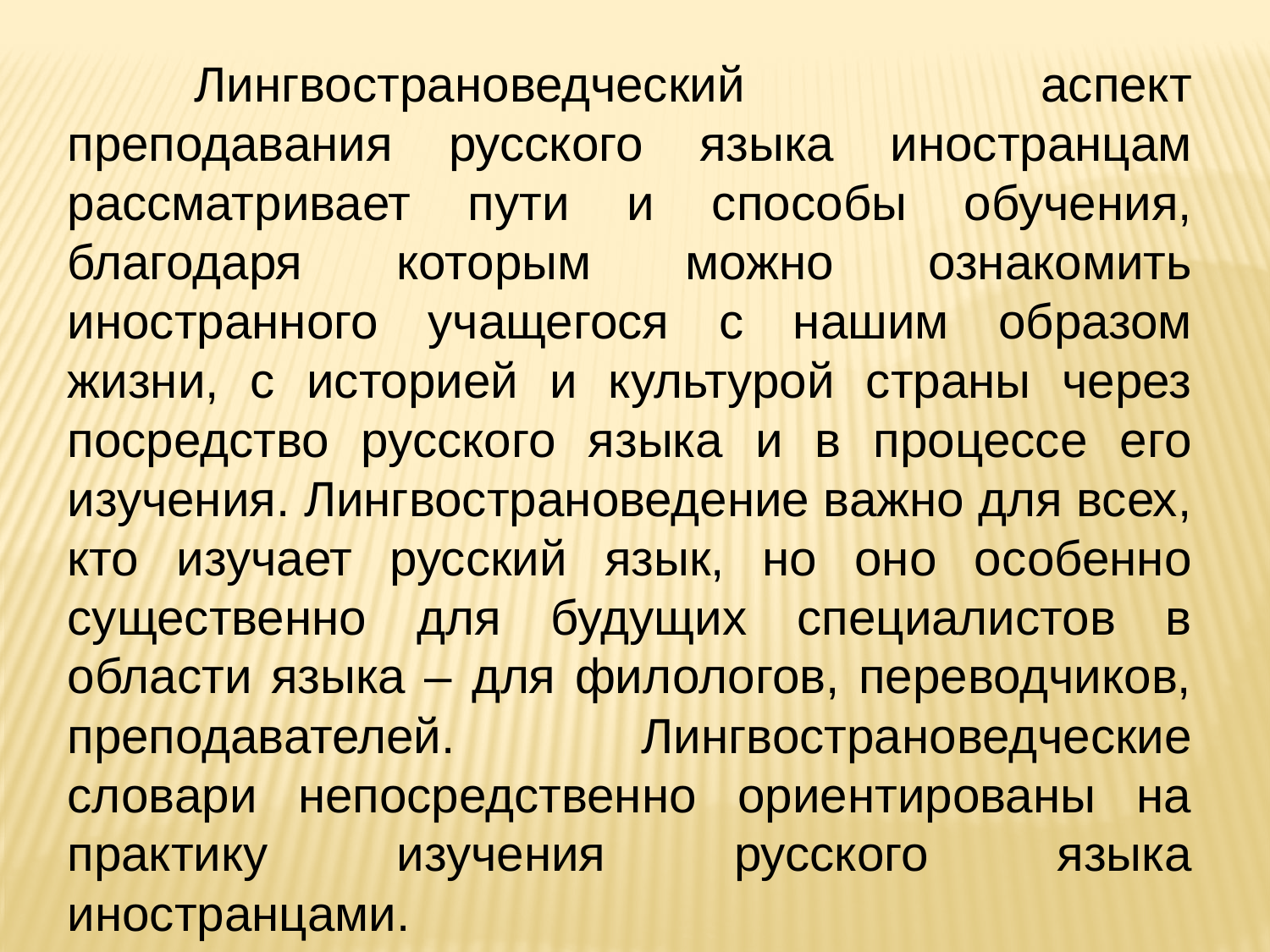

Лингвострановедческий аспект преподавания русского языка иностранцам рассматривает пути и способы обучения, благодаря которым можно ознакомить иностранного учащегося с нашим образом жизни, с историей и культурой страны через посредство русского языка и в процессе его изучения. Лингвострановедение важно для всех, кто изучает русский язык, но оно особенно существенно для будущих специалистов в области языка – для филологов, переводчиков, преподавателей. Лингвострановедческие словари непосредственно ориентированы на практику изучения русского языка иностранцами.